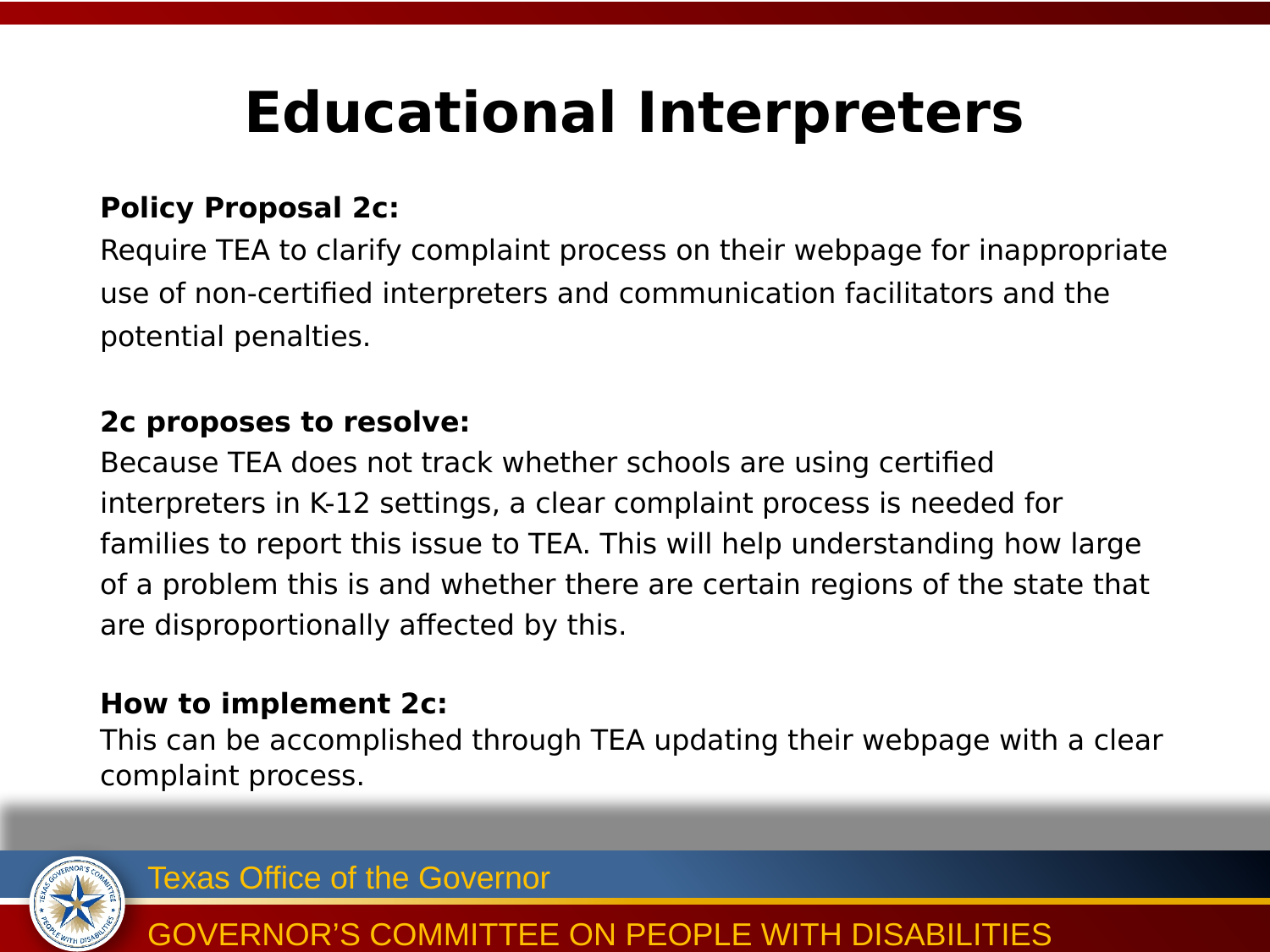

# Educational Interpreters
Policy Proposal 2c:
Require TEA to clarify complaint process on their webpage for inappropriate use of non-certified interpreters and communication facilitators and the potential penalties.

2c proposes to resolve:
Because TEA does not track whether schools are using certified interpreters in K-12 settings, a clear complaint process is needed for families to report this issue to TEA. This will help understanding how large of a problem this is and whether there are certain regions of the state that are disproportionally affected by this.

How to implement 2c:
This can be accomplished through TEA updating their webpage with a clear complaint process.